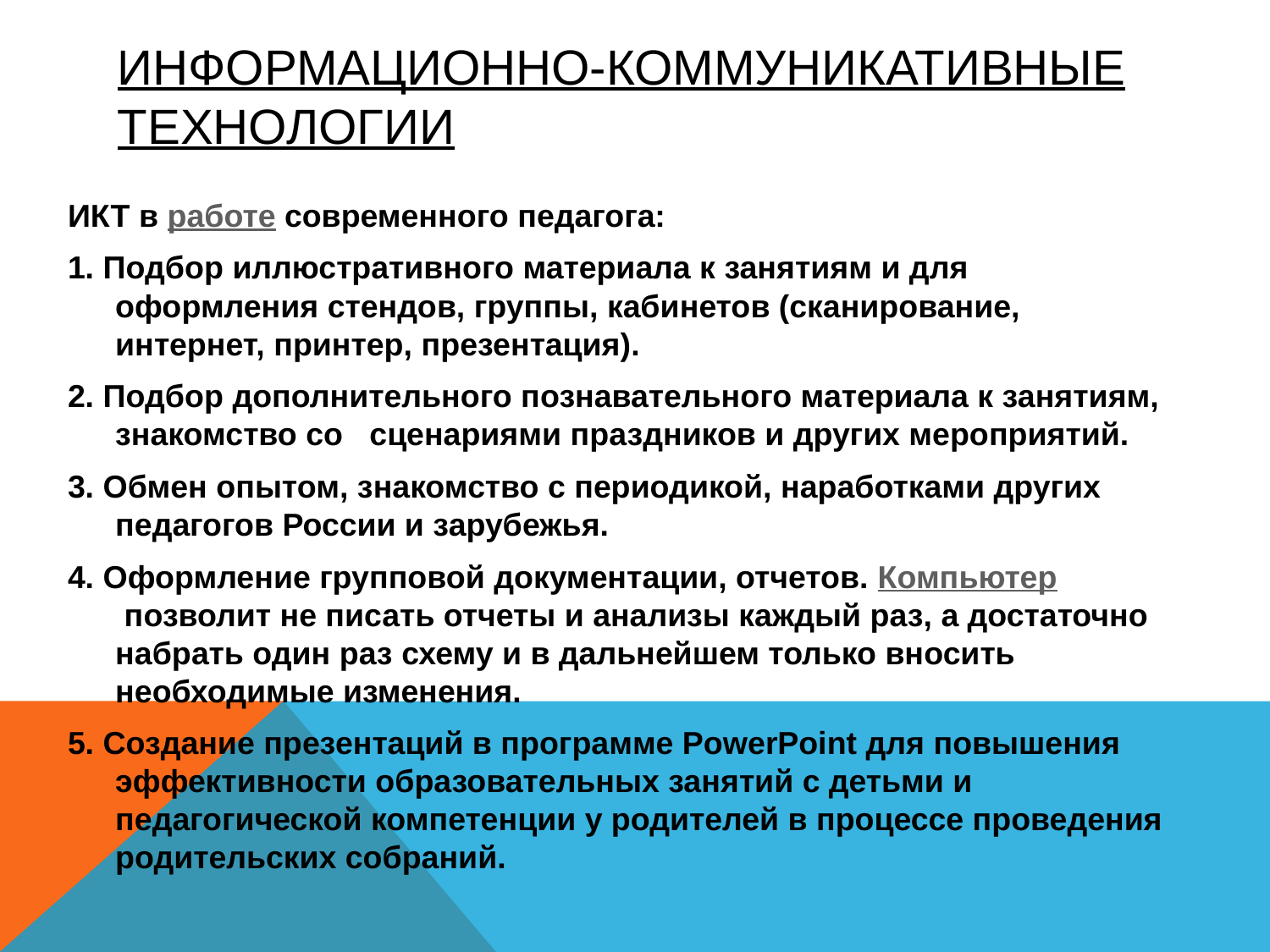

# Информационно-коммуникативные технологии
ИКТ в работе современного педагога:
1. Подбор иллюстративного материала к занятиям и для оформления стендов, группы, кабинетов (сканирование, интернет, принтер, презентация).
2. Подбор дополнительного познавательного материала к занятиям, знакомство со   сценариями праздников и других мероприятий.
3. Обмен опытом, знакомство с периодикой, наработками других педагогов России и зарубежья.
4. Оформление групповой документации, отчетов. Компьютер позволит не писать отчеты и анализы каждый раз, а достаточно набрать один раз схему и в дальнейшем только вносить необходимые изменения.
5. Создание презентаций в программе РowerРoint для повышения эффективности образовательных занятий с детьми и педагогической компетенции у родителей в процессе проведения родительских собраний.